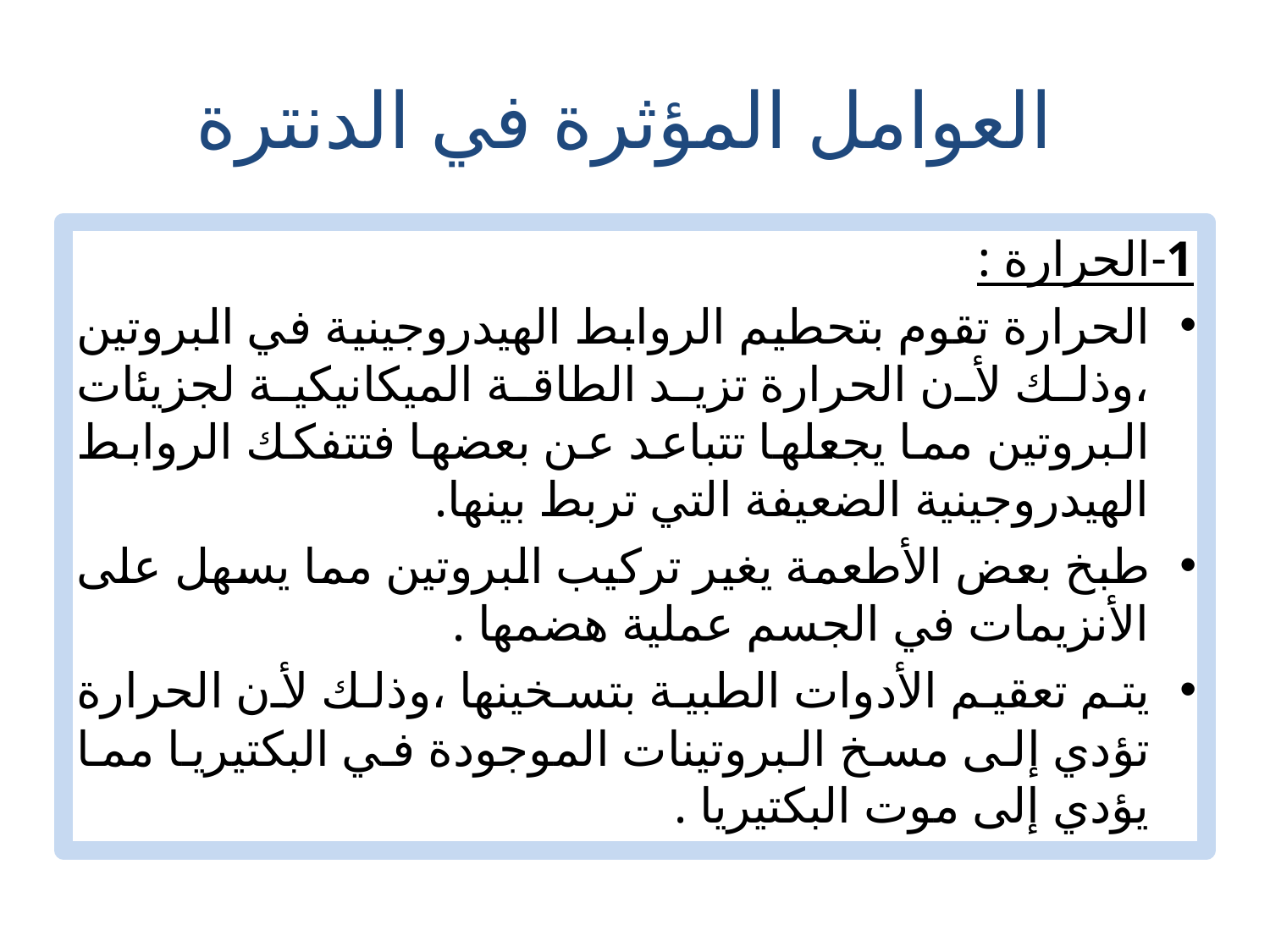

# العوامل المؤثرة في الدنترة
1-الحرارة :
الحرارة تقوم بتحطيم الروابط الهيدروجينية في البروتين ،وذلك لأن الحرارة تزيد الطاقة الميكانيكية لجزيئات البروتين مما يجعلها تتباعد عن بعضها فتتفكك الروابط الهيدروجينية الضعيفة التي تربط بينها.
طبخ بعض الأطعمة يغير تركيب البروتين مما يسهل على الأنزيمات في الجسم عملية هضمها .
يتم تعقيم الأدوات الطبية بتسخينها ،وذلك لأن الحرارة تؤدي إلى مسخ البروتينات الموجودة في البكتيريا مما يؤدي إلى موت البكتيريا .